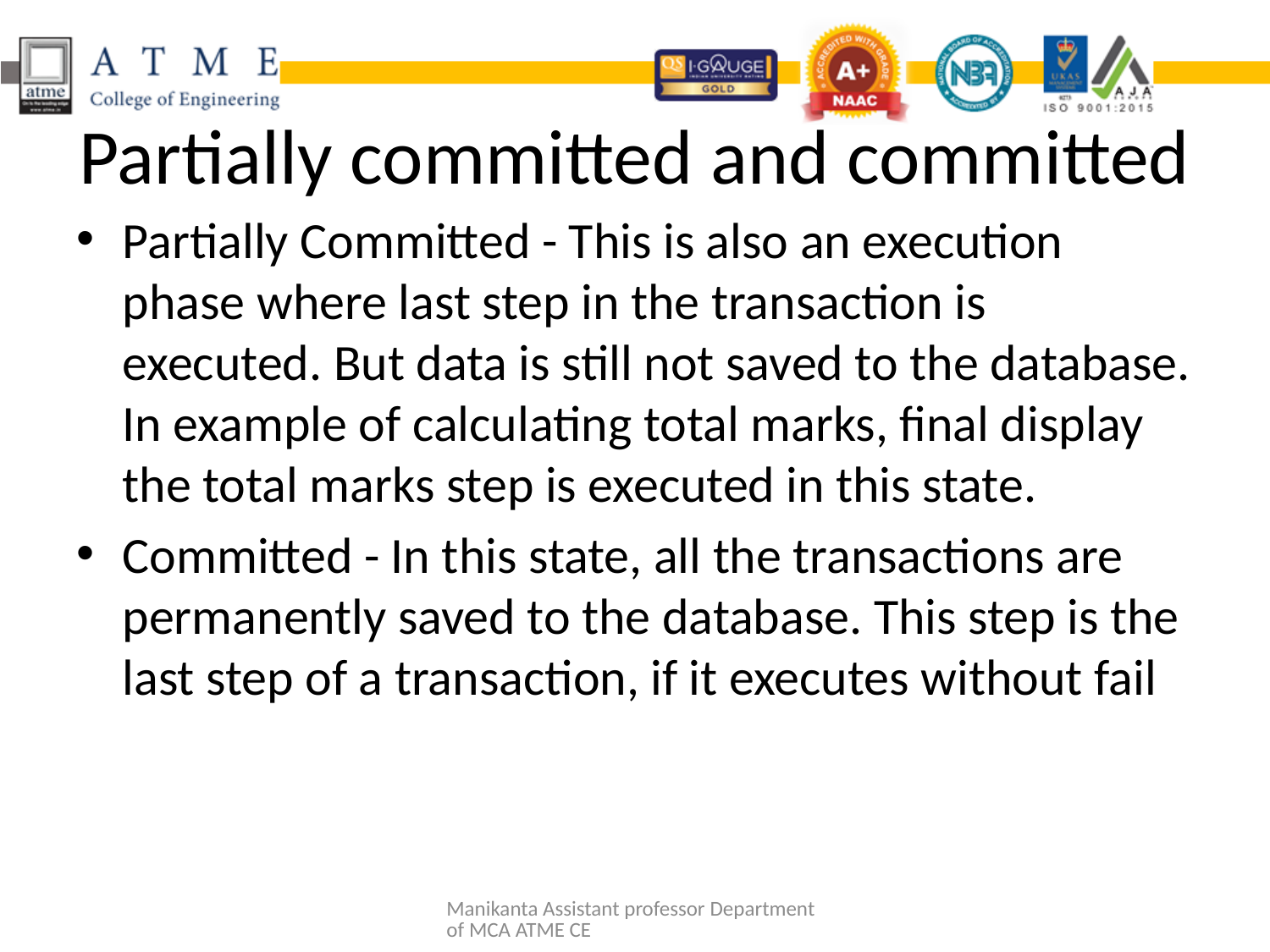

# Partially committed and committed
Partially Committed - This is also an execution phase where last step in the transaction is executed. But data is still not saved to the database. In example of calculating total marks, final display the total marks step is executed in this state.
Committed - In this state, all the transactions are permanently saved to the database. This step is the last step of a transaction, if it executes without fail
Manikanta Assistant professor Department of MCA ATME CE